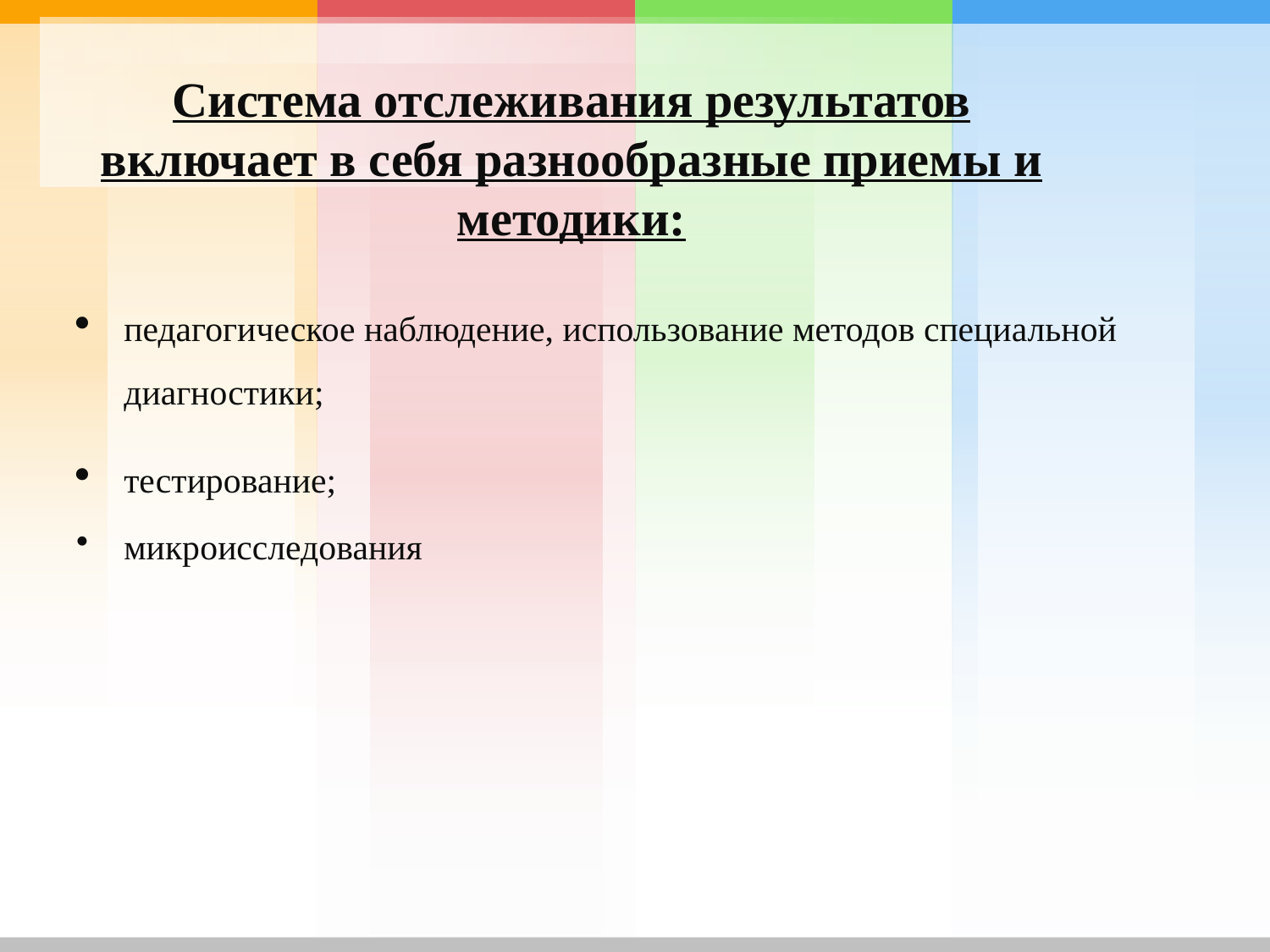

# Система отслеживания результатов включает в себя разнообразные приемы и методики:

педагогическое наблюдение, использование методов специальной диагностики;
тестирование;
микроисследования